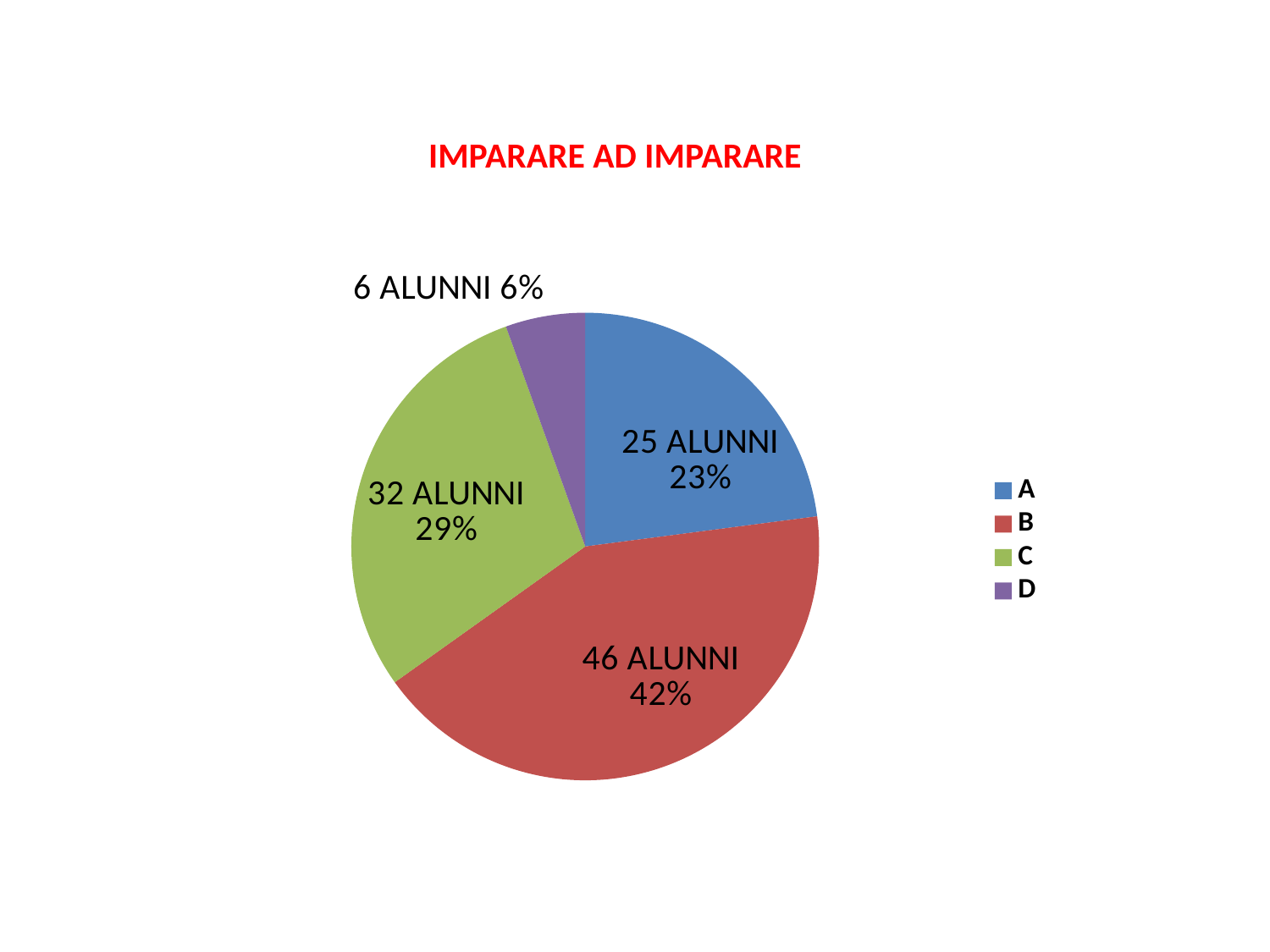

IMPARARE AD IMPARARE

### Chart

| Category |  |
|---|---|
| A | 25.0 |
| B | 46.0 |
| C | 32.0 |
| D | 6.0 |